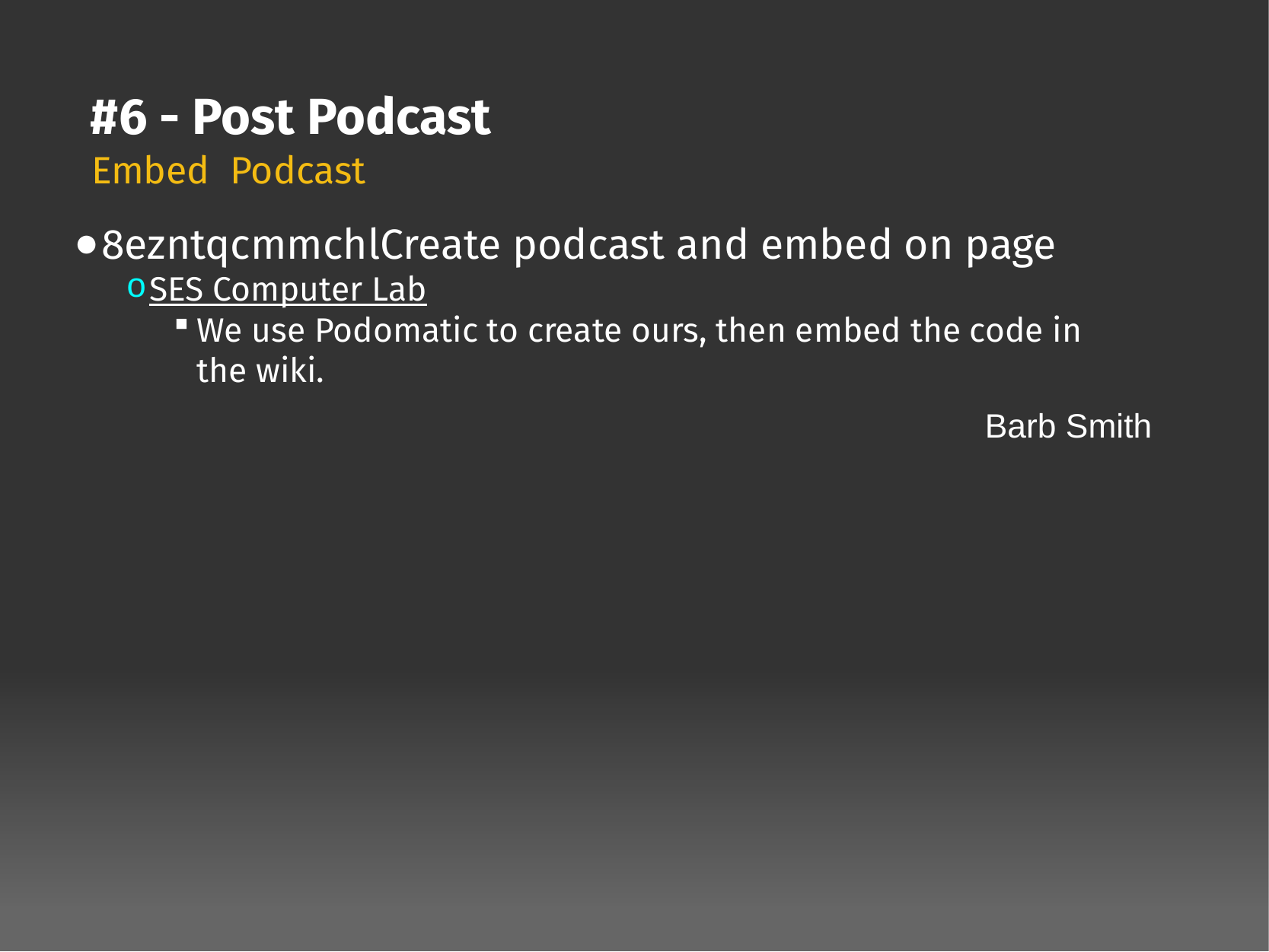

#6 - Post Podcast
Embed  Podcast
8ezntqcmmchlCreate podcast and embed on page
SES Computer Lab
We use Podomatic to create ours, then embed the code in the wiki.
Barb Smith